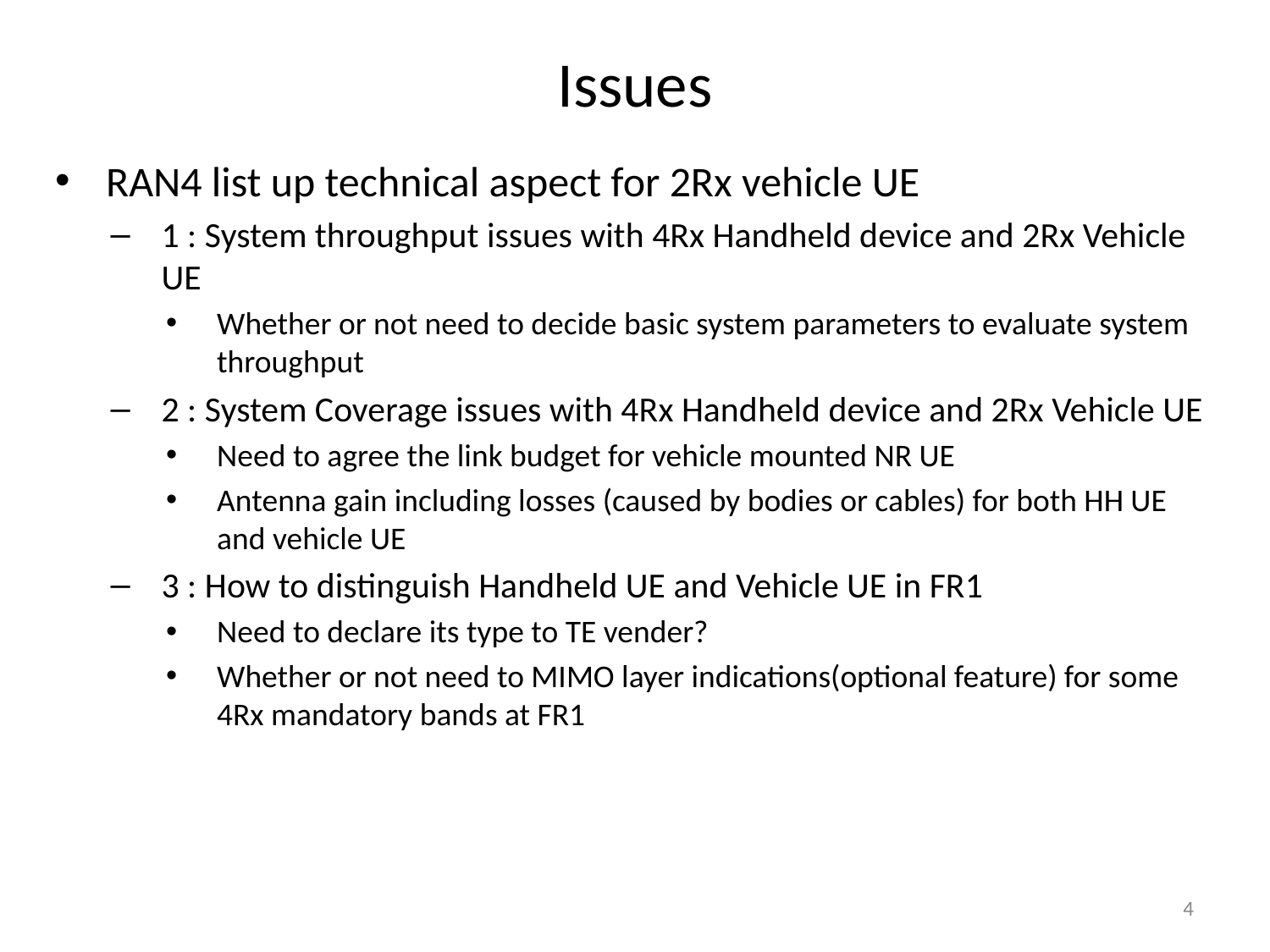

# Issues
RAN4 list up technical aspect for 2Rx vehicle UE
1 : System throughput issues with 4Rx Handheld device and 2Rx Vehicle UE
Whether or not need to decide basic system parameters to evaluate system throughput
2 : System Coverage issues with 4Rx Handheld device and 2Rx Vehicle UE
Need to agree the link budget for vehicle mounted NR UE
Antenna gain including losses (caused by bodies or cables) for both HH UE and vehicle UE
3 : How to distinguish Handheld UE and Vehicle UE in FR1
Need to declare its type to TE vender?
Whether or not need to MIMO layer indications(optional feature) for some 4Rx mandatory bands at FR1

4